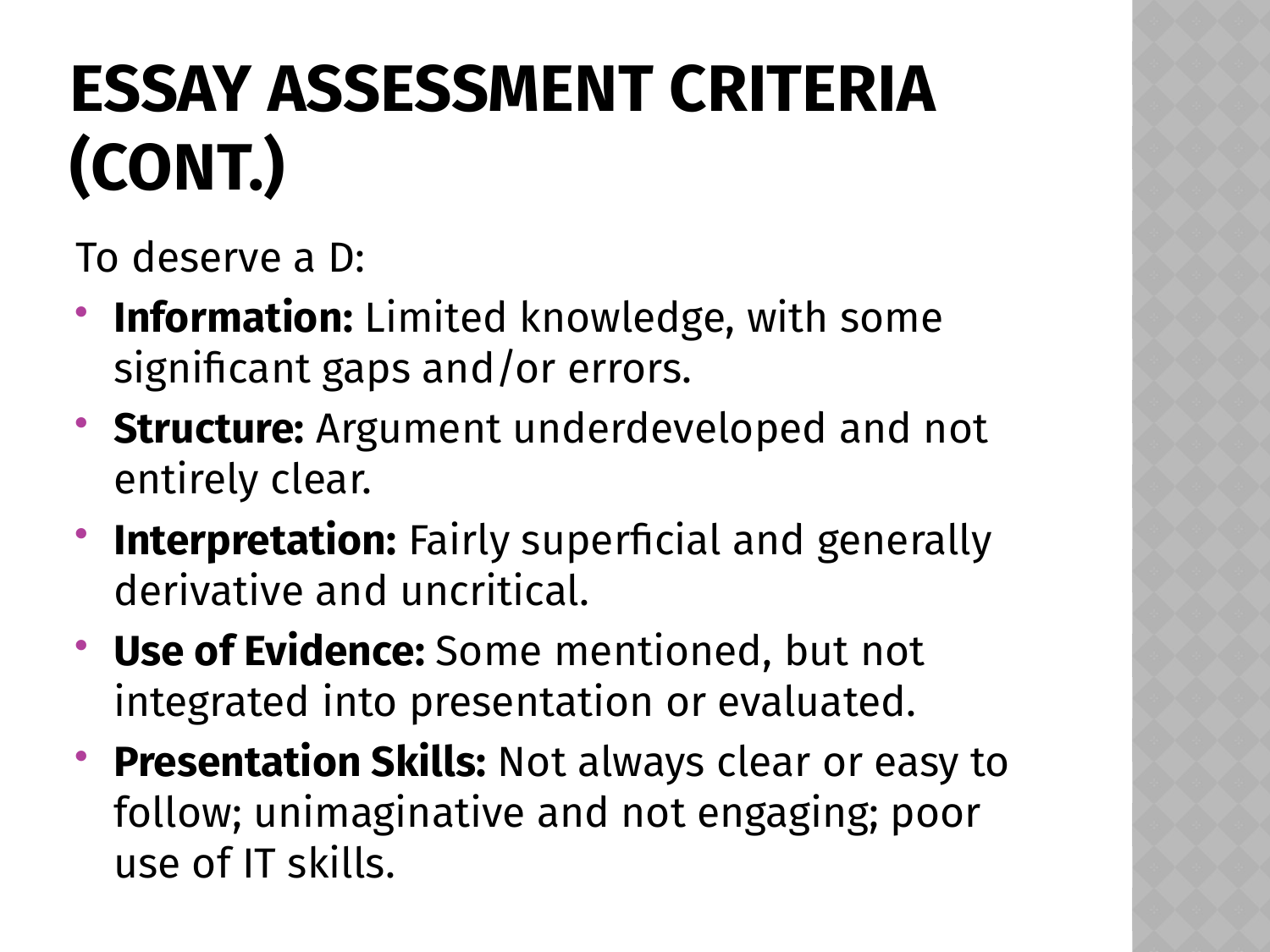

# Essay Assessment Criteria (Cont.)
To deserve a D:
Information: Limited knowledge, with some significant gaps and/or errors.
Structure: Argument underdeveloped and not entirely clear.
Interpretation: Fairly superficial and generally derivative and uncritical.
Use of Evidence: Some mentioned, but not integrated into presentation or evaluated.
Presentation Skills: Not always clear or easy to follow; unimaginative and not engaging; poor use of IT skills.